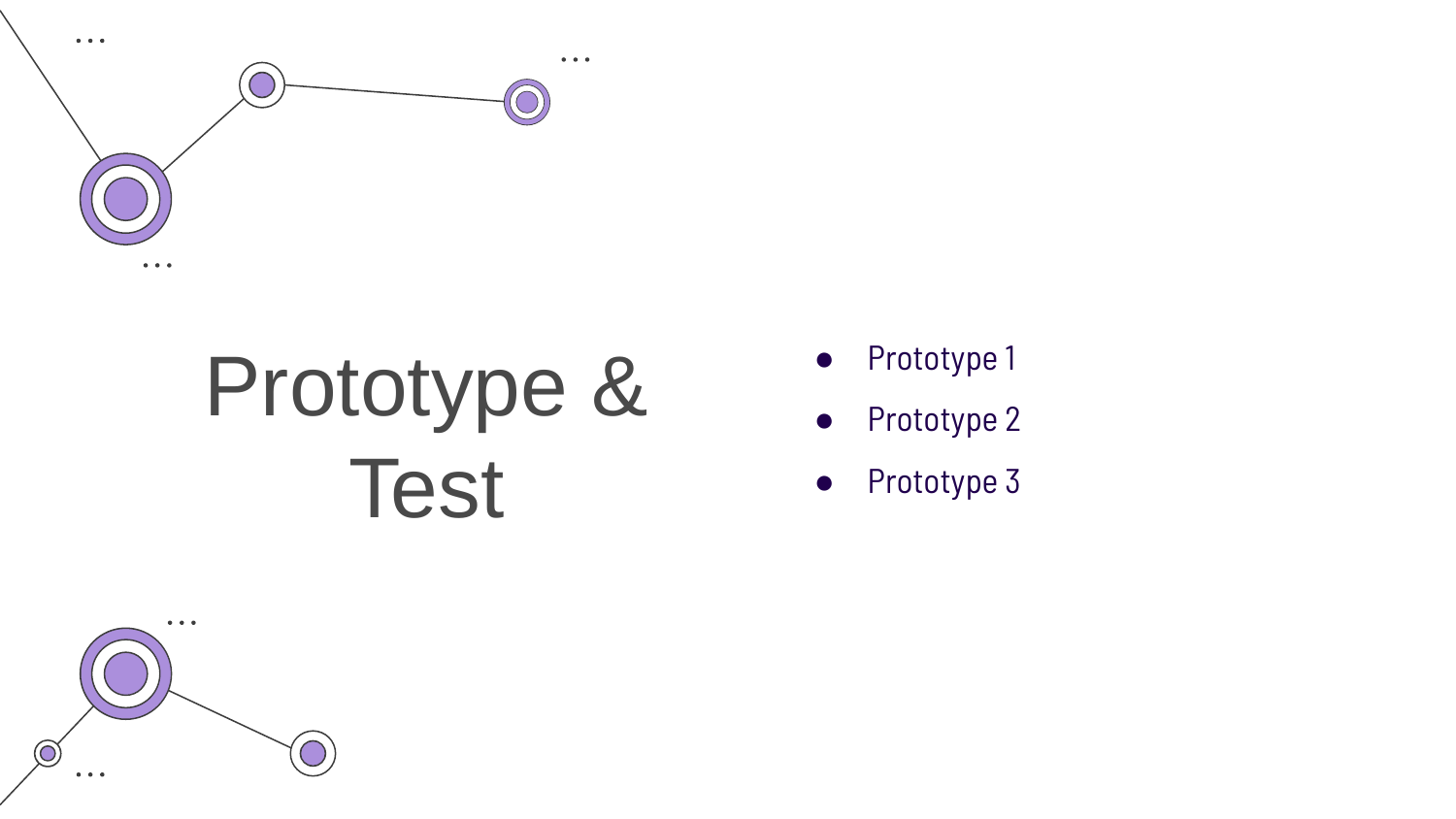

Prototype 1
Prototype 2
Prototype 3
# Prototype & Test